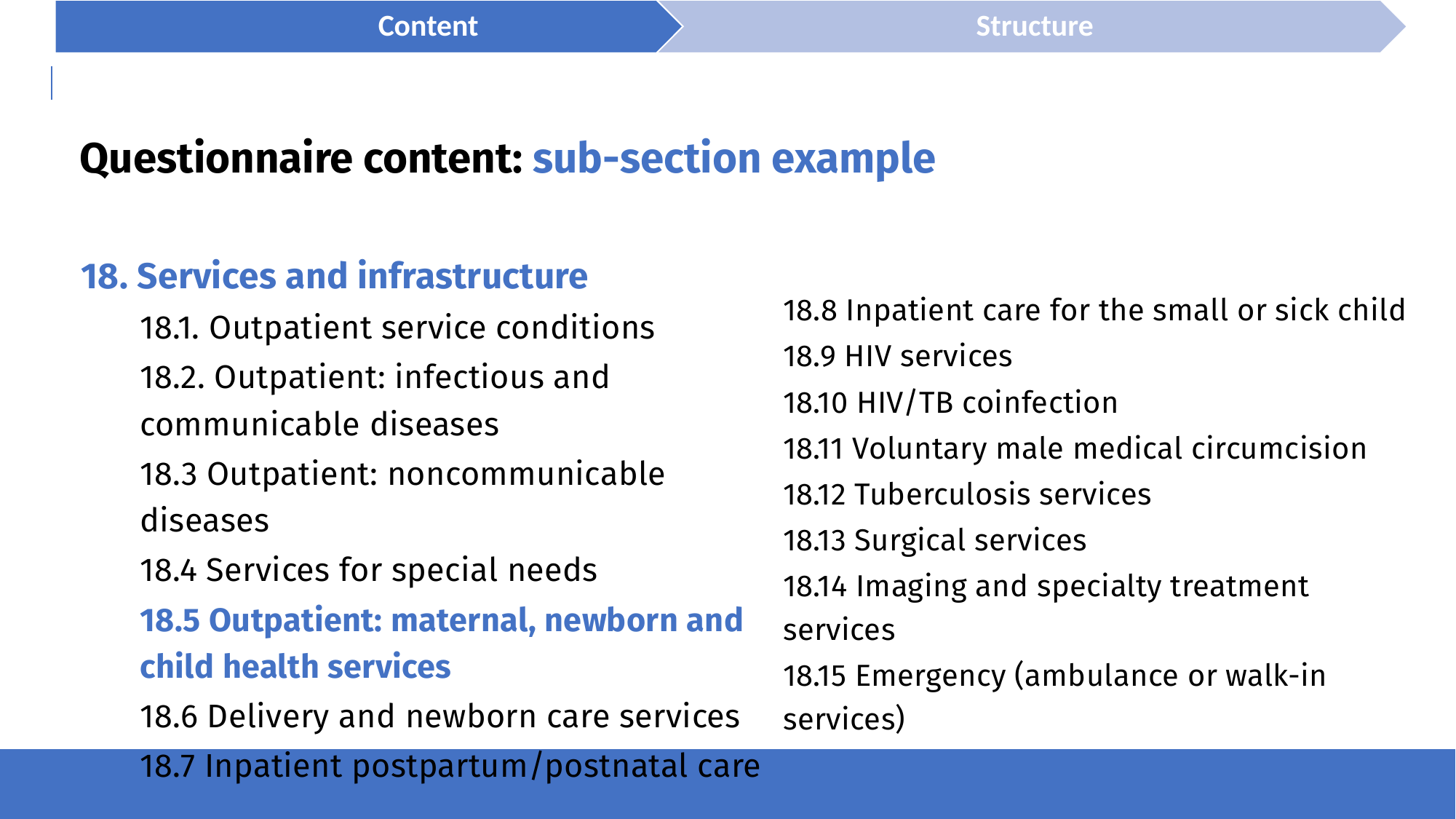

Content
Structure
Questionnaire content: sub-section example

18. Services and infrastructure
18.1. Outpatient service conditions
18.2. Outpatient: infectious and communicable diseases
18.3 Outpatient: noncommunicable diseases
18.4 Services for special needs
18.5 Outpatient: maternal, newborn and child health services
18.6 Delivery and newborn care services
18.7 Inpatient postpartum/postnatal care

18.8 Inpatient care for the small or sick child
18.9 HIV services
18.10 HIV/TB coinfection
18.11 Voluntary male medical circumcision
18.12 Tuberculosis services
18.13 Surgical services
18.14 Imaging and specialty treatment services
18.15 Emergency (ambulance or walk-in services)